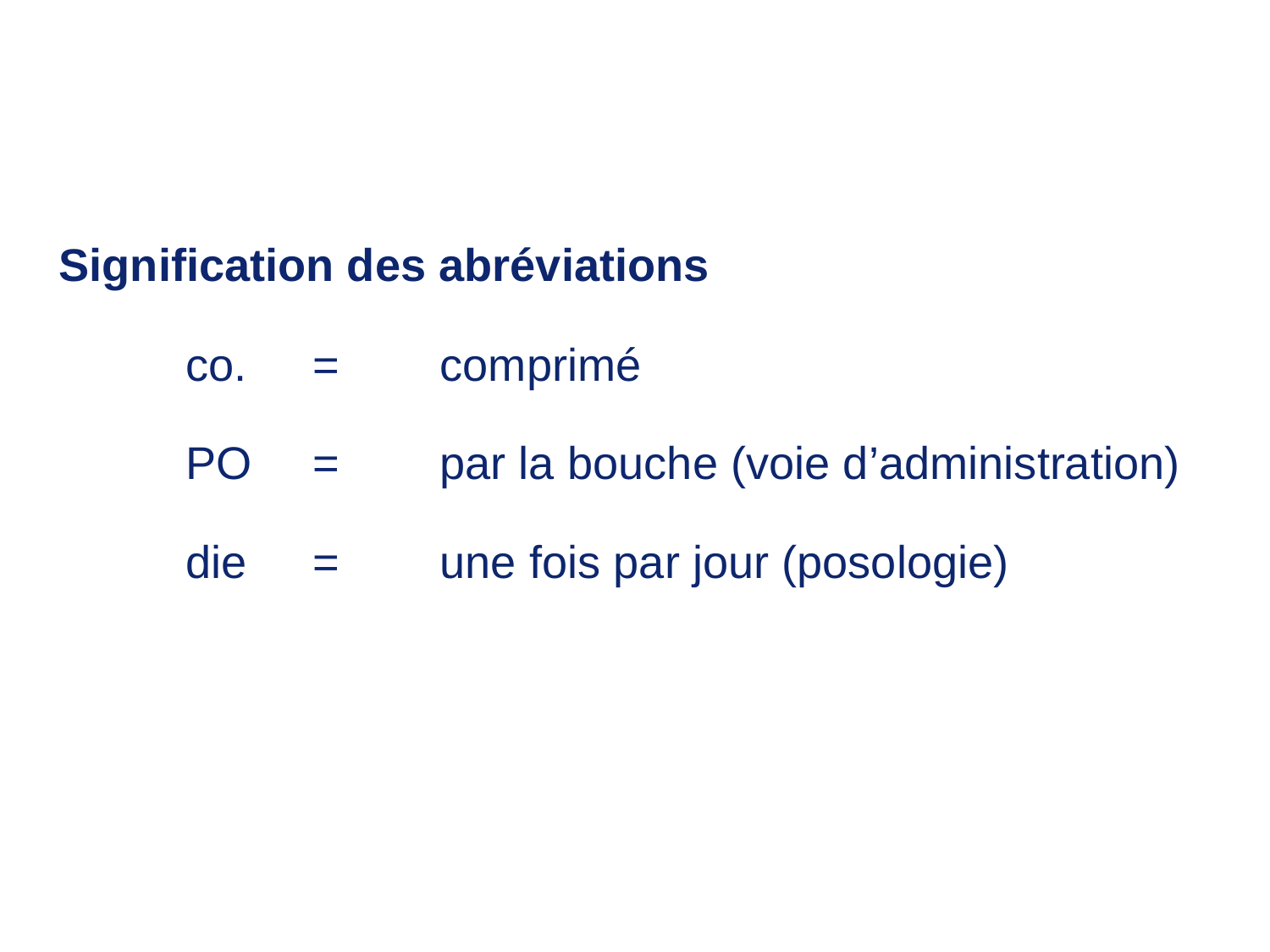

Signification des abréviations

	co. 	=	comprimé

	PO	=	par la bouche (voie d’administration)

	die 	=	une fois par jour (posologie)